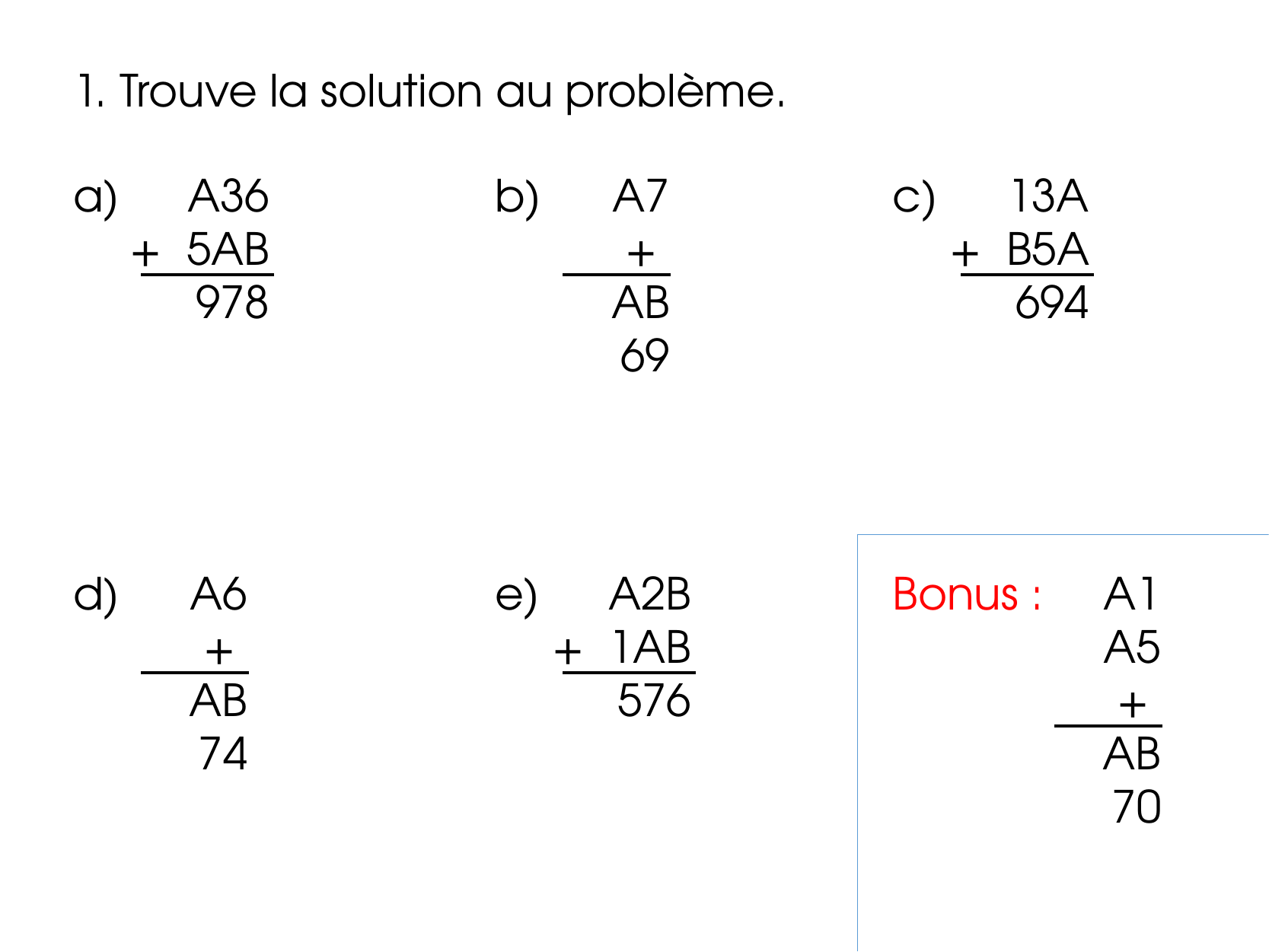

1. Trouve la solution au problème.
a)
A36
+  5AB
978
b)
A7
+  AB
69
c)
13A
+  B5A
694
d)
A6
+  AB
74
e)
A2B
+  1AB
576
Bonus :
A1
A5
+  AB
70